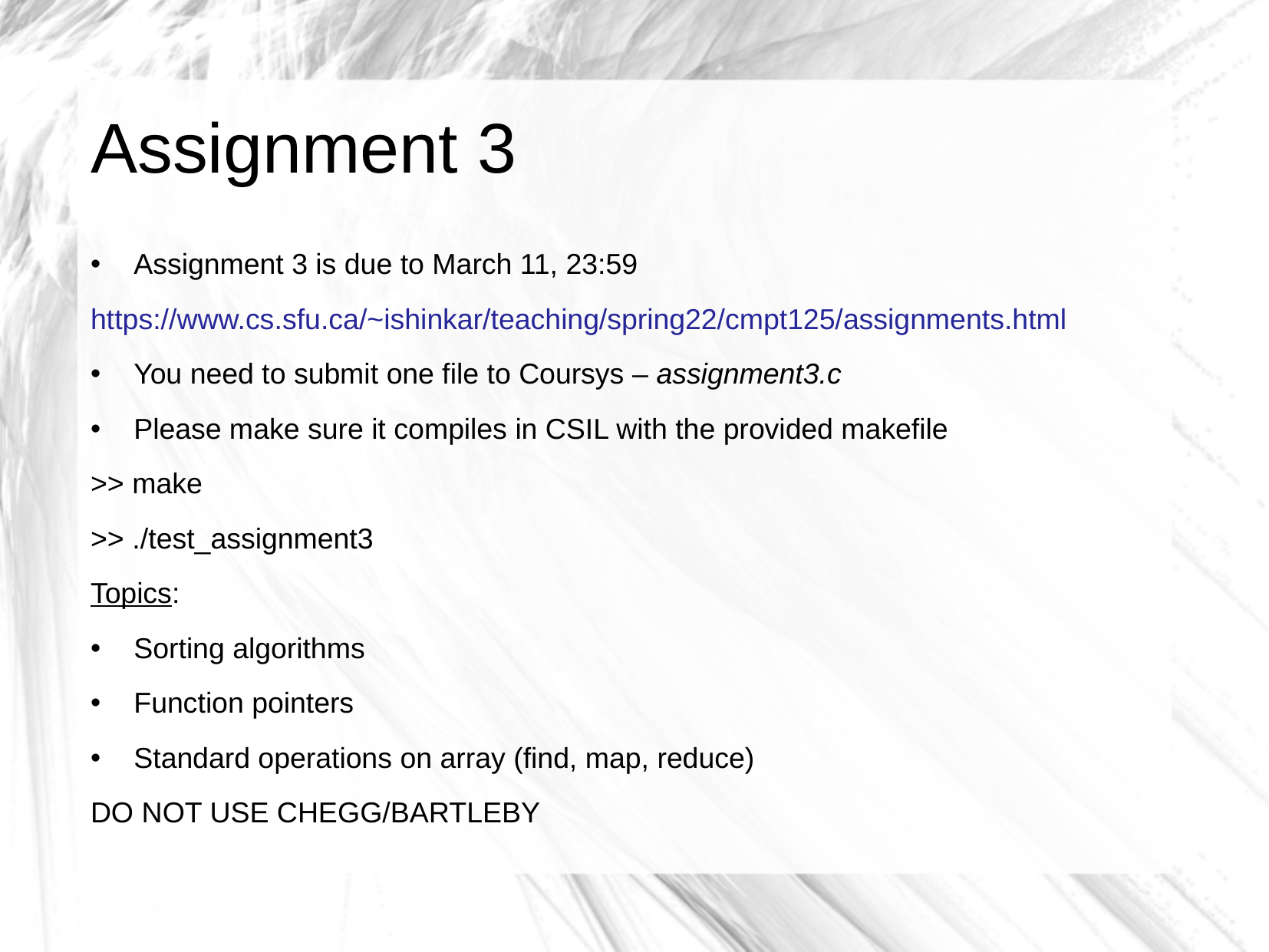

Assignment 3
Assignment 3 is due to March 11, 23:59
https://www.cs.sfu.ca/~ishinkar/teaching/spring22/cmpt125/assignments.html
You need to submit one file to Coursys – assignment3.c
Please make sure it compiles in CSIL with the provided makefile
>> make
>> ./test_assignment3
Topics:
Sorting algorithms
Function pointers
Standard operations on array (find, map, reduce)
DO NOT USE CHEGG/BARTLEBY